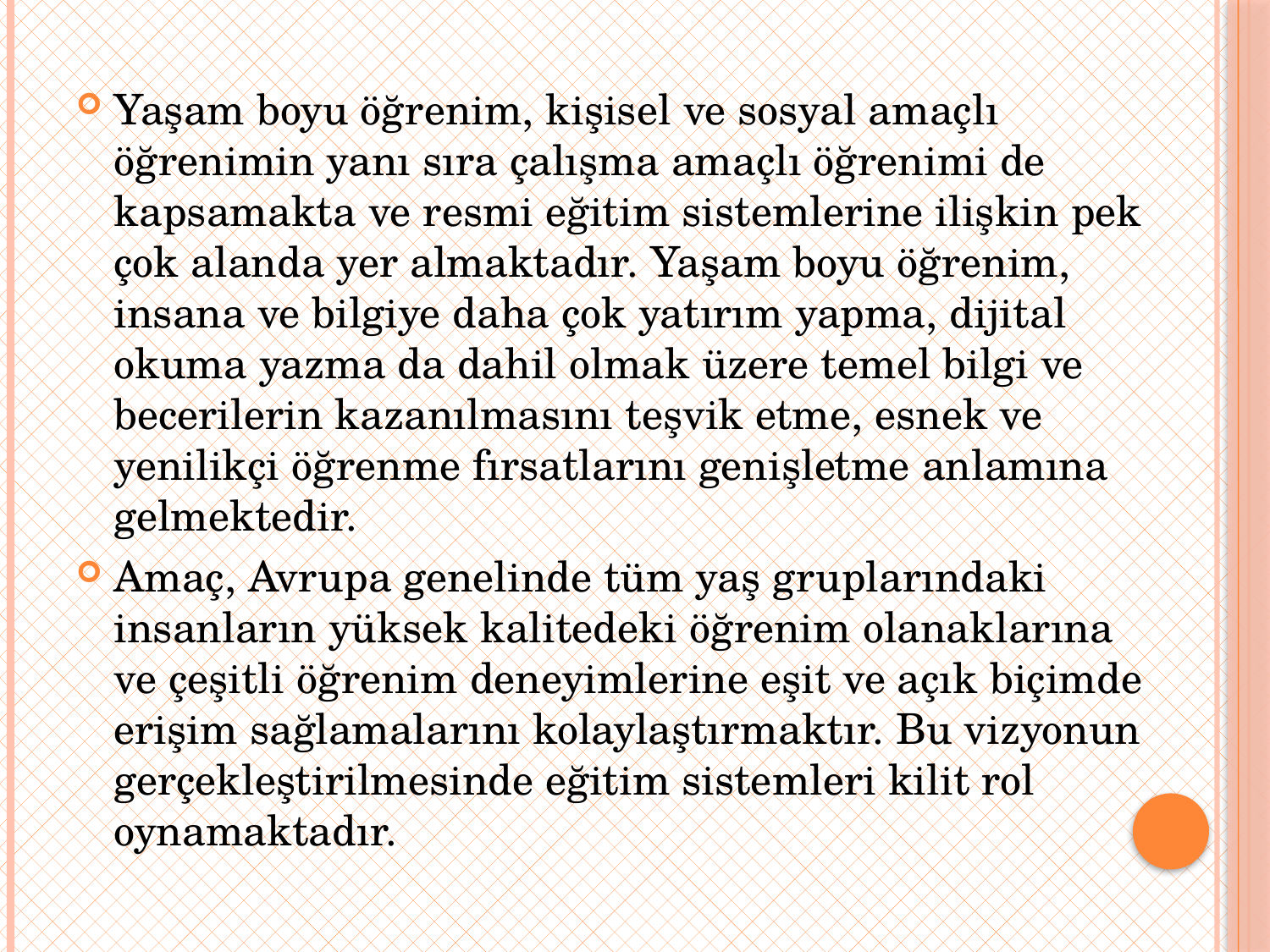

Yaşam boyu öğrenim, kişisel ve sosyal amaçlı öğrenimin yanı sıra çalışma amaçlı öğrenimi de kapsamakta ve resmi eğitim sistemlerine ilişkin pek çok alanda yer almaktadır. Yaşam boyu öğrenim, insana ve bilgiye daha çok yatırım yapma, dijital okuma yazma da dahil olmak üzere temel bilgi ve becerilerin kazanılmasını teşvik etme, esnek ve yenilikçi öğrenme fırsatlarını genişletme anlamına gelmektedir.
Amaç, Avrupa genelinde tüm yaş gruplarındaki insanların yüksek kalitedeki öğrenim olanaklarına ve çeşitli öğrenim deneyimlerine eşit ve açık biçimde erişim sağlamalarını kolaylaştırmaktır. Bu vizyonun gerçekleştirilmesinde eğitim sistemleri kilit rol oynamaktadır.